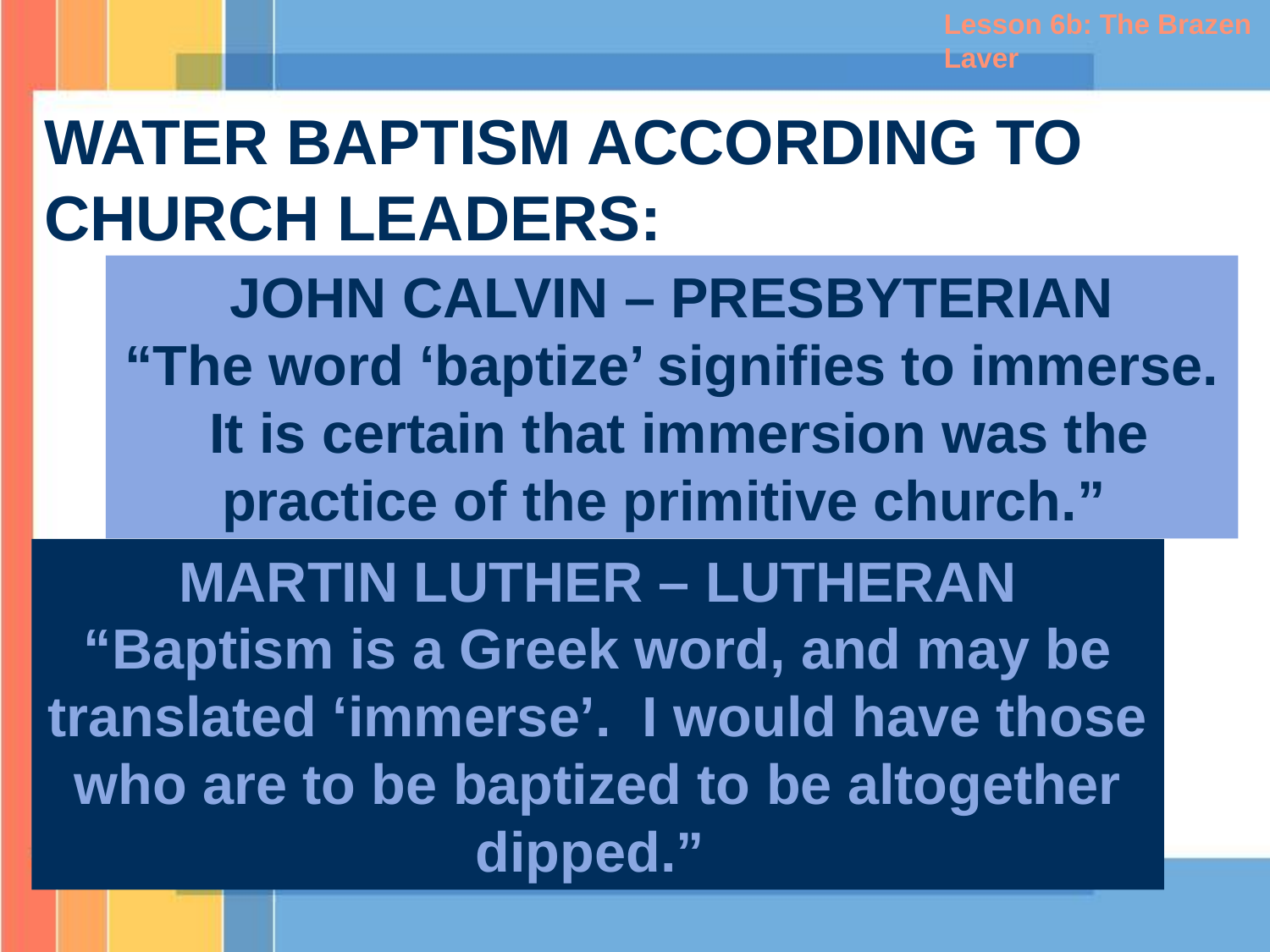

Lesson 6b: The Brazen Laver
WATER BAPTISM ACCORDING TO CHURCH LEADERS:
JOHN CALVIN – PRESBYTERIAN
“The word ‘baptize’ signifies to immerse.  It is certain that immersion was the practice of the primitive church.”
MARTIN LUTHER – LUTHERAN
“Baptism is a Greek word, and may be translated ‘immerse’.  I would have those who are to be baptized to be altogether dipped.”